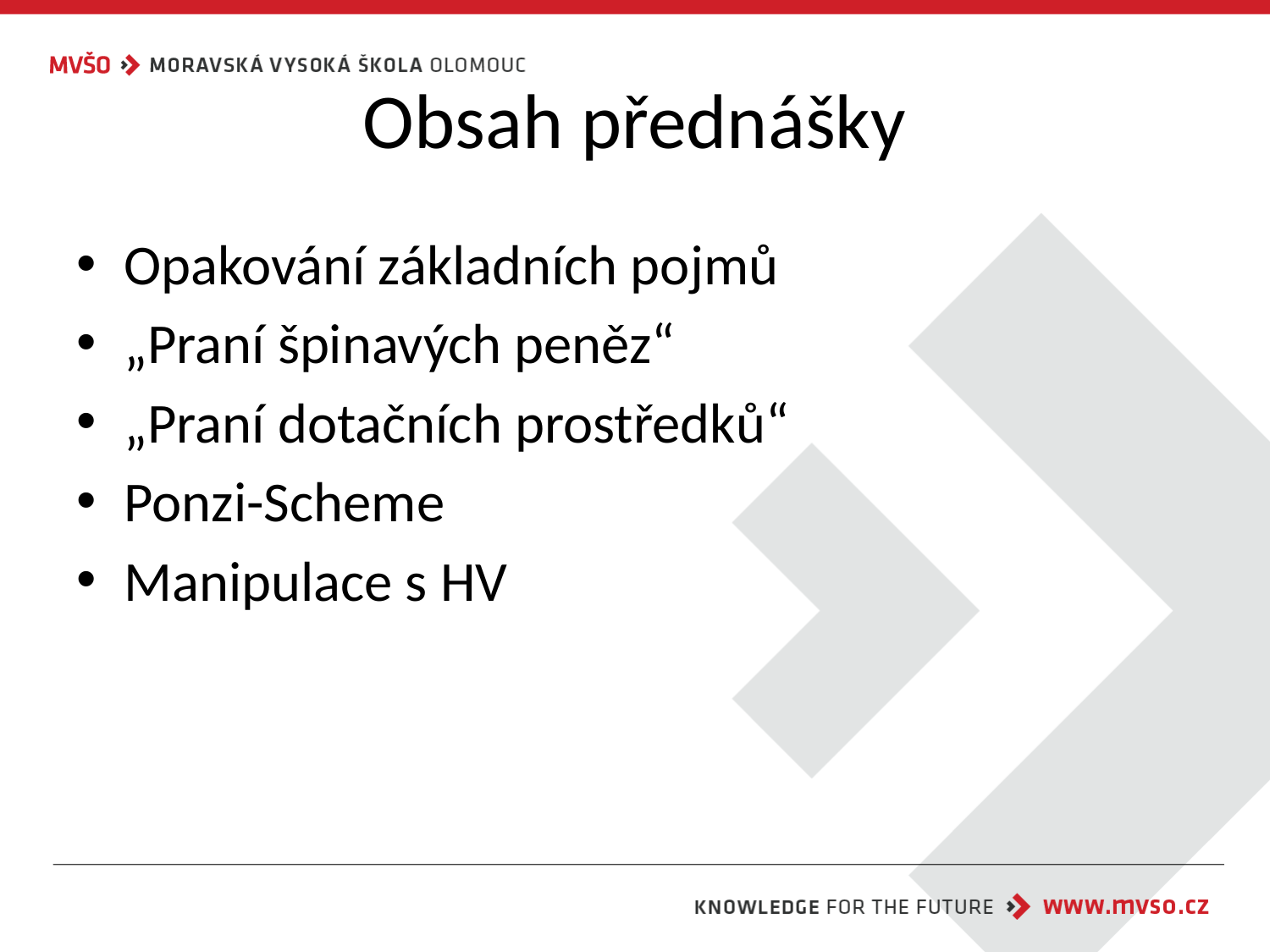

# Obsah přednášky
Opakování základních pojmů
„Praní špinavých peněz“
„Praní dotačních prostředků“
Ponzi-Scheme
Manipulace s HV